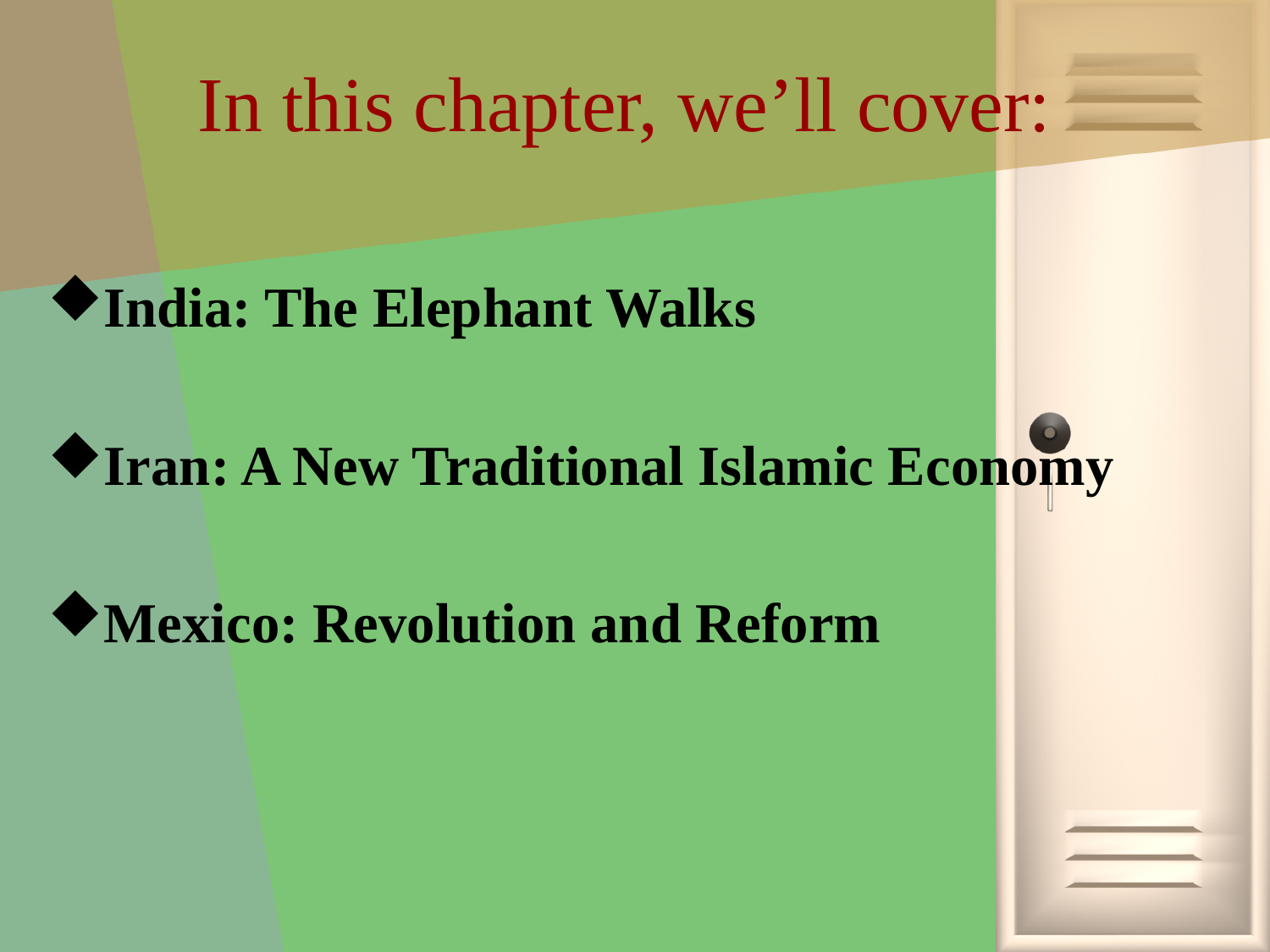

# In this chapter, we’ll cover:
India: The Elephant Walks

Iran: A New Traditional Islamic Economy

Mexico: Revolution and Reform